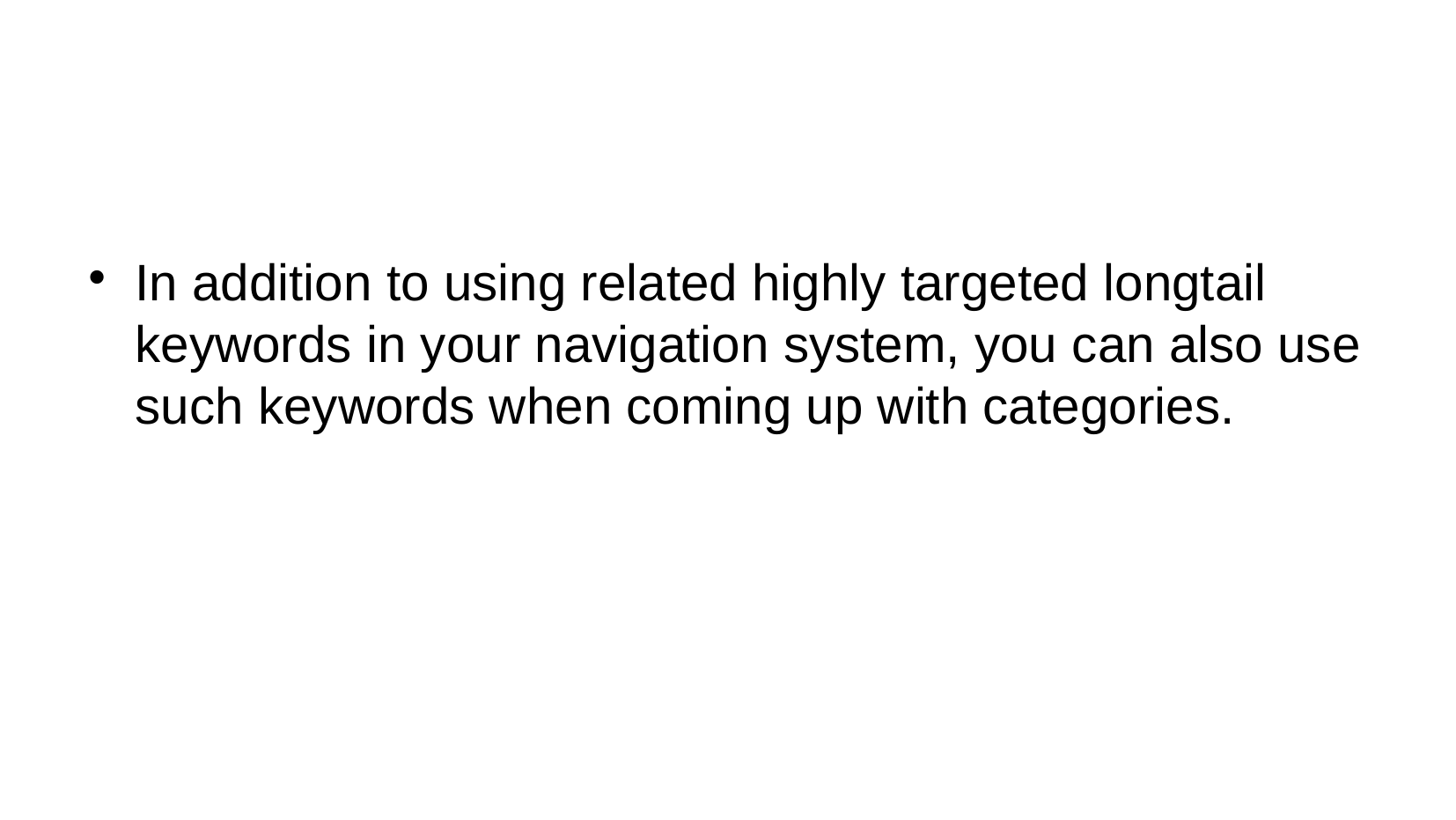

In addition to using related highly targeted longtail keywords in your navigation system, you can also use such keywords when coming up with categories.